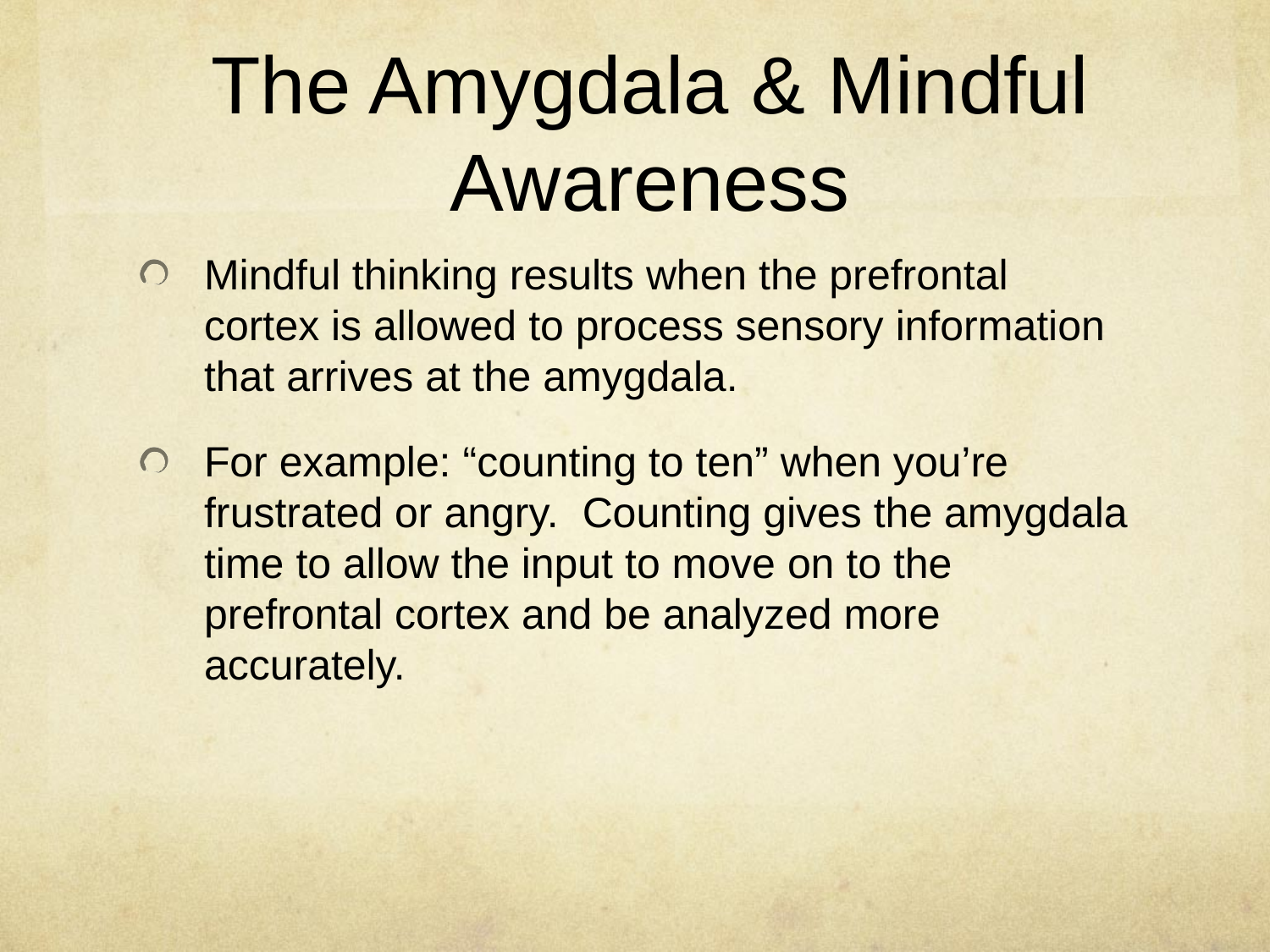

# The Amygdala & Mindful Awareness
Mindful thinking results when the prefrontal cortex is allowed to process sensory information that arrives at the amygdala.
For example: “counting to ten” when you’re frustrated or angry.  Counting gives the amygdala time to allow the input to move on to the prefrontal cortex and be analyzed more accurately.